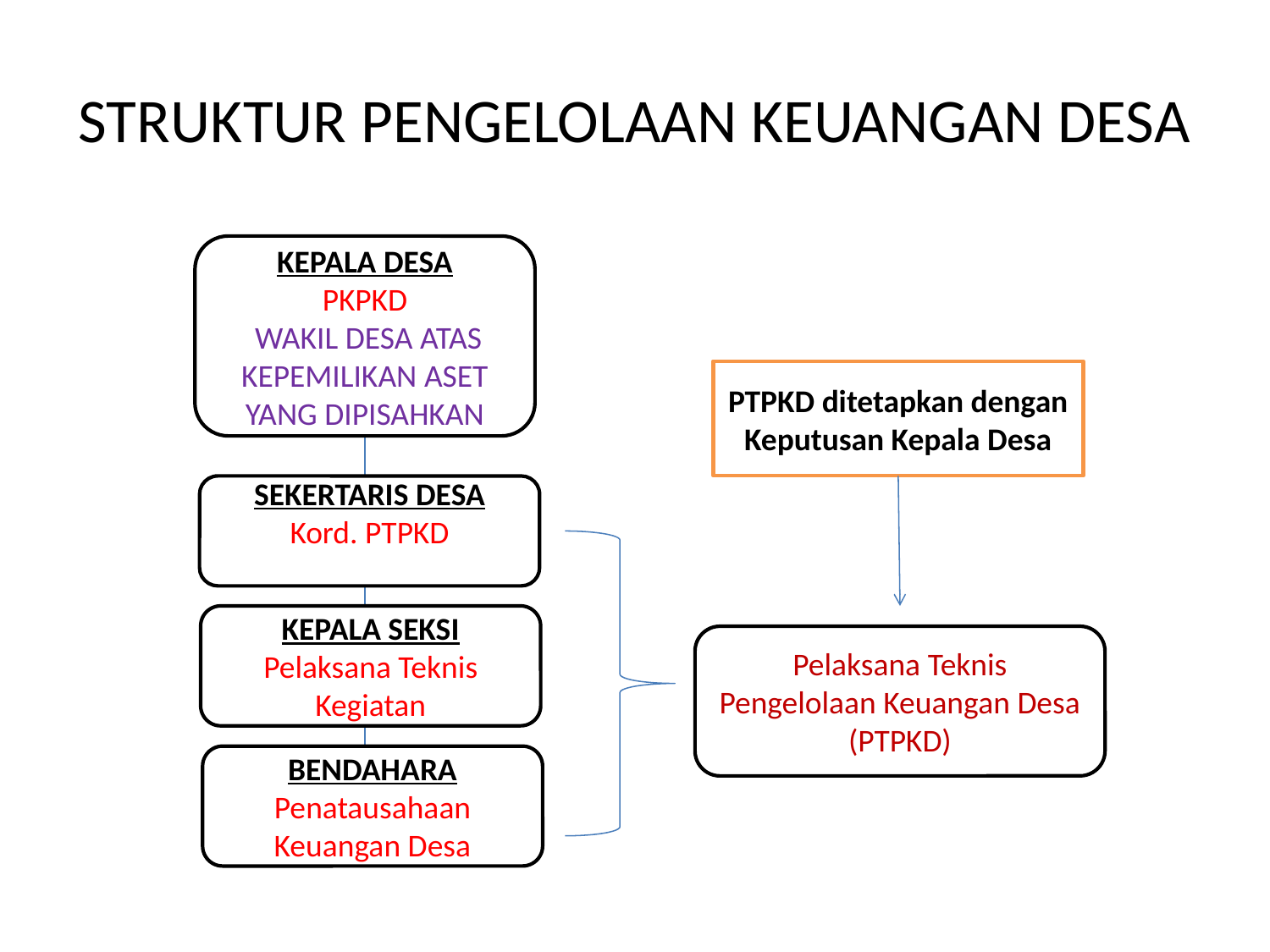

# STRUKTUR PENGELOLAAN KEUANGAN DESA
KEPALA DESA
PKPKD
 WAKIL DESA ATAS KEPEMILIKAN ASET YANG DIPISAHKAN

PTPKD ditetapkan dengan Keputusan Kepala Desa

SEKERTARIS DESA
Kord. PTPKD

KEPALA SEKSI
Pelaksana Teknis Kegiatan

Pelaksana Teknis Pengelolaan Keuangan Desa (PTPKD)

BENDAHARA
Penatausahaan Keuangan Desa